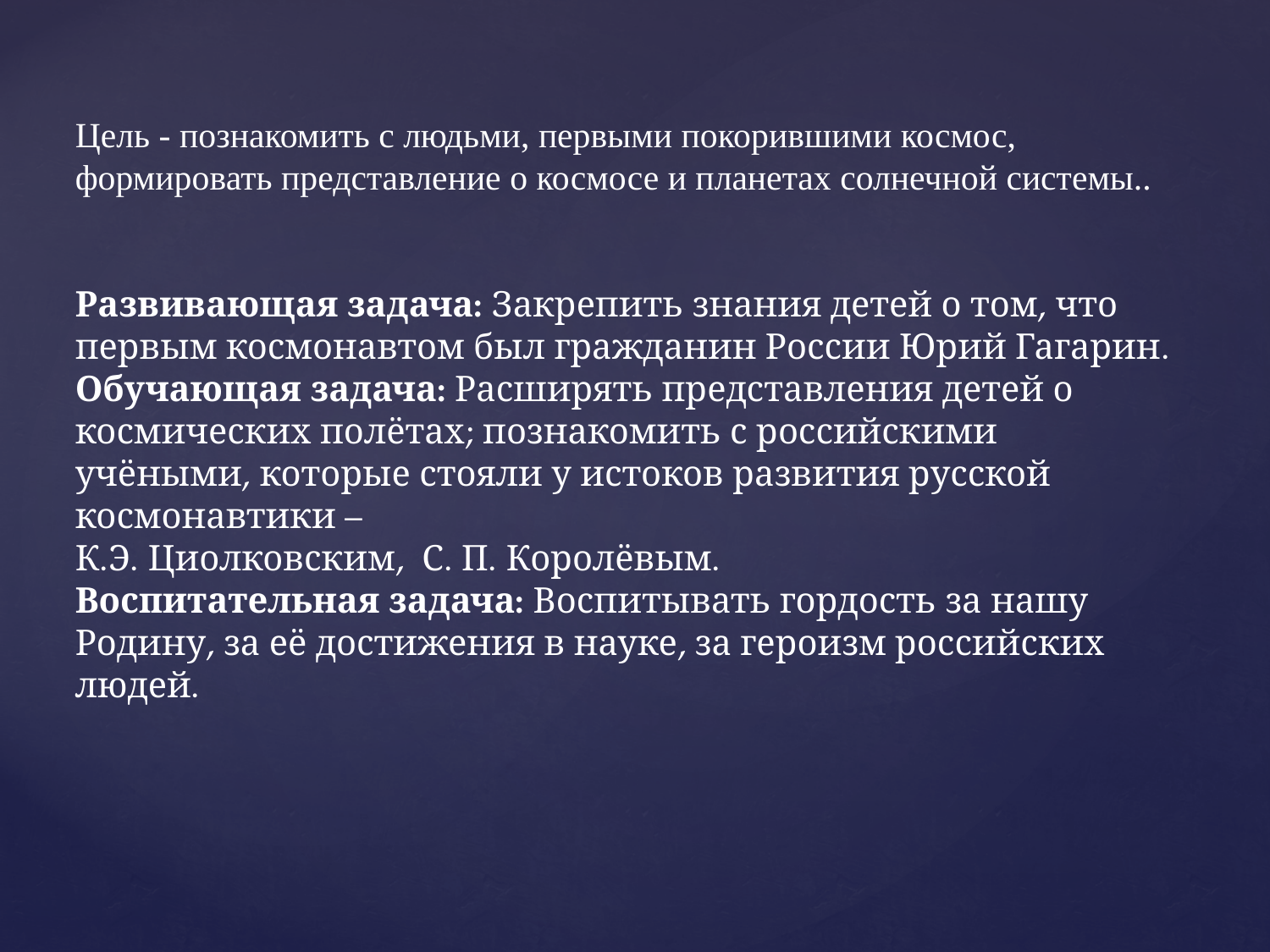

Цель - познакомить с людьми, первыми покорившими космос, формировать представление о космосе и планетах солнечной системы..

Развивающая задача: Закрепить знания детей о том, что первым космонавтом был гражданин России Юрий Гагарин.
Обучающая задача: Расширять представления детей о космических полётах; познакомить с российскими учёными, которые стояли у истоков развития русской космонавтики –
К.Э. Циолковским,  С. П. Королёвым.
Воспитательная задача: Воспитывать гордость за нашу Родину, за её достижения в науке, за героизм российских людей.